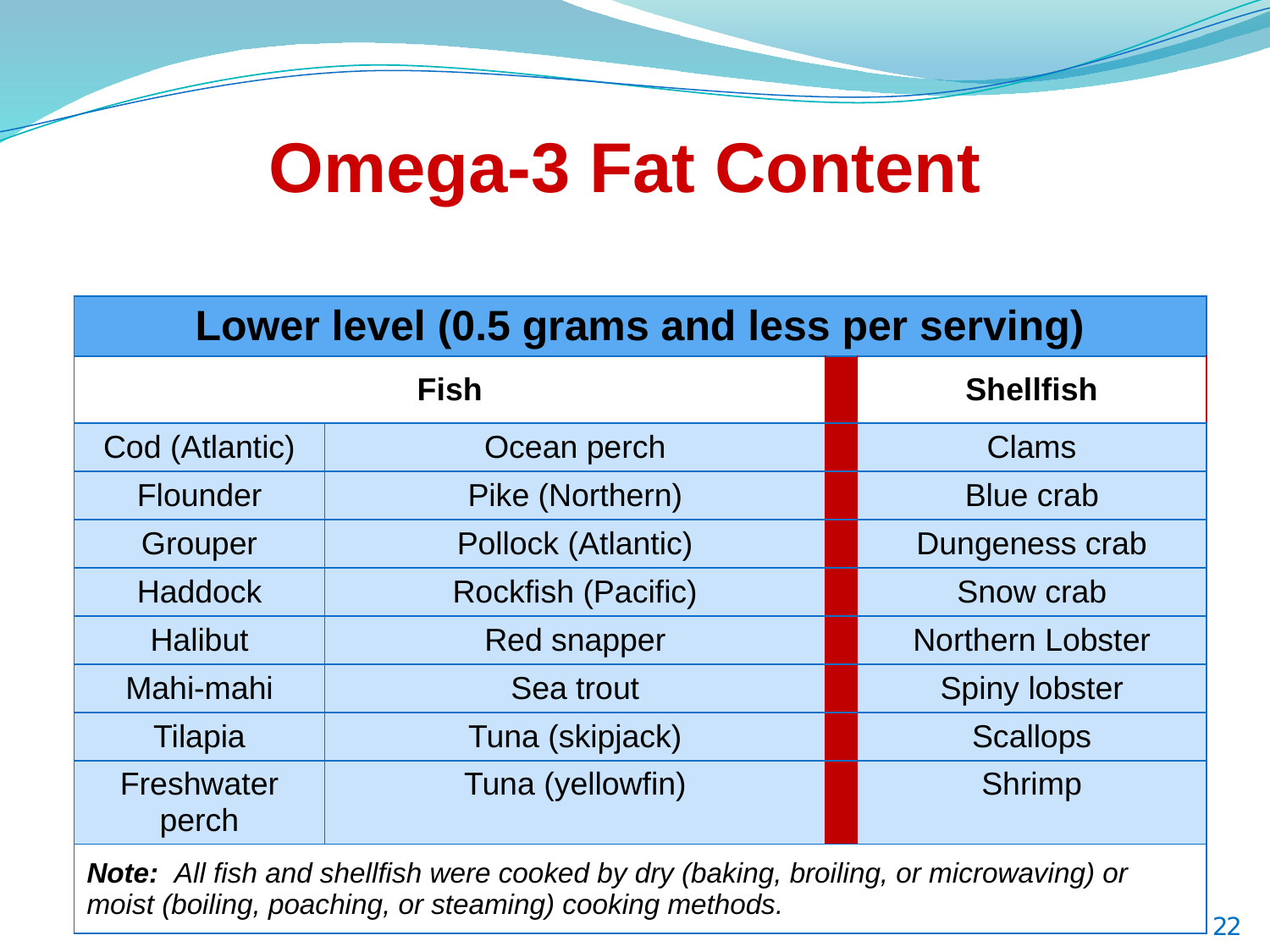

Omega-3 Fat Content
| Lower level (0.5 grams and less per serving) |  |  |  |
| --- | --- | --- | --- |
| Fish |  |  | Shellfish |
| Cod (Atlantic) | Ocean perch |  | Clams |
| Flounder | Pike (Northern) |  | Blue crab |
| Grouper | Pollock (Atlantic) |  | Dungeness crab |
| Haddock | Rockfish (Pacific) |  | Snow crab |
| Halibut | Red snapper |  | Northern Lobster |
| Mahi-mahi | Sea trout |  | Spiny lobster |
| Tilapia | Tuna (skipjack) |  | Scallops |
| Freshwater perch | Tuna (yellowfin) |  | Shrimp |
| Note: All fish and shellfish were cooked by dry (baking, broiling, or microwaving) or moist (boiling, poaching, or steaming) cooking methods. |  |  |  |
22